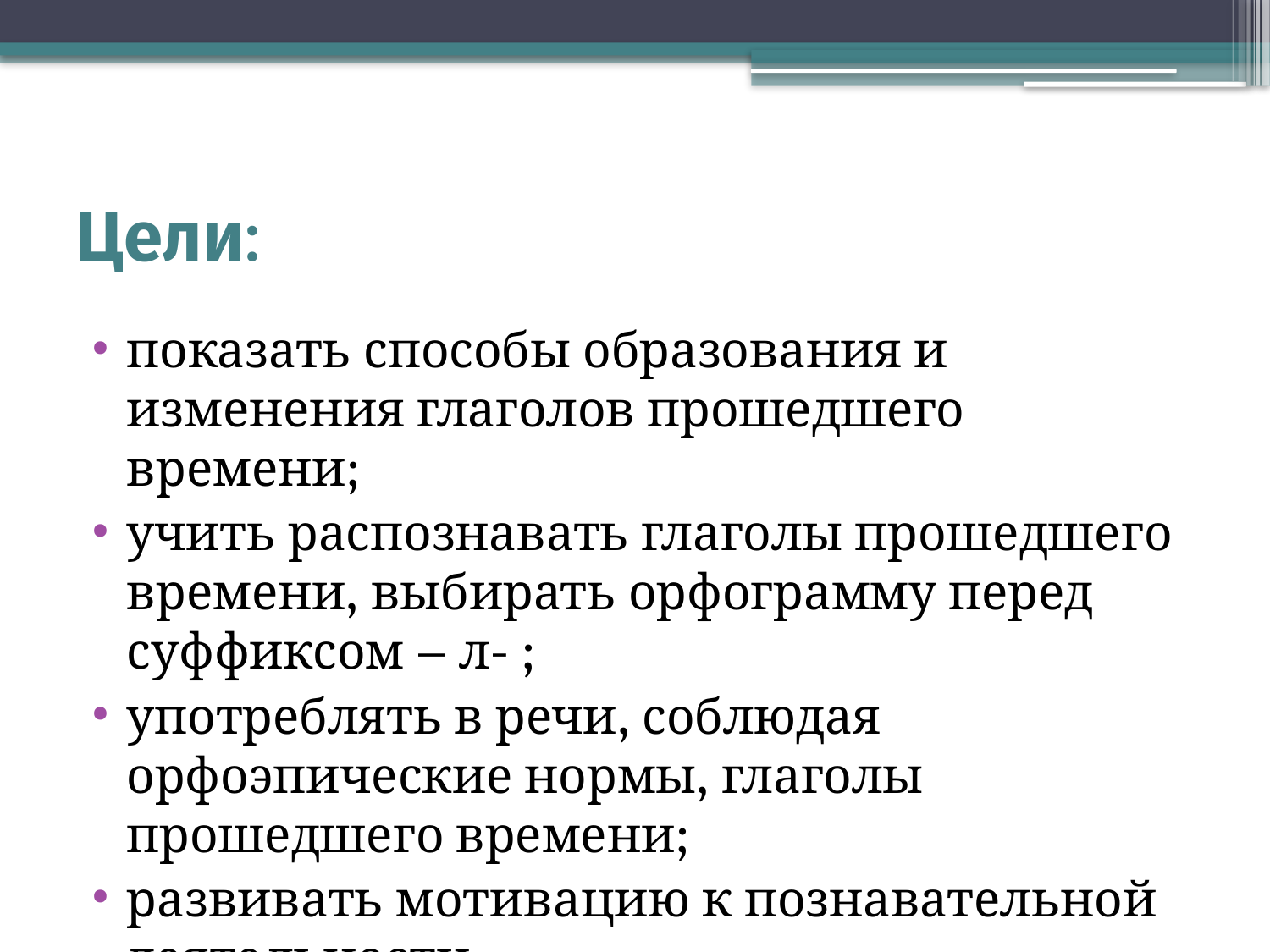

# Цели:
показать способы образования и изменения глаголов прошедшего времени;
учить распознавать глаголы прошедшего времени, выбирать орфограмму перед суффиксом – л- ;
употреблять в речи, соблюдая орфоэпические нормы, глаголы прошедшего времени;
развивать мотивацию к познавательной деятельности.